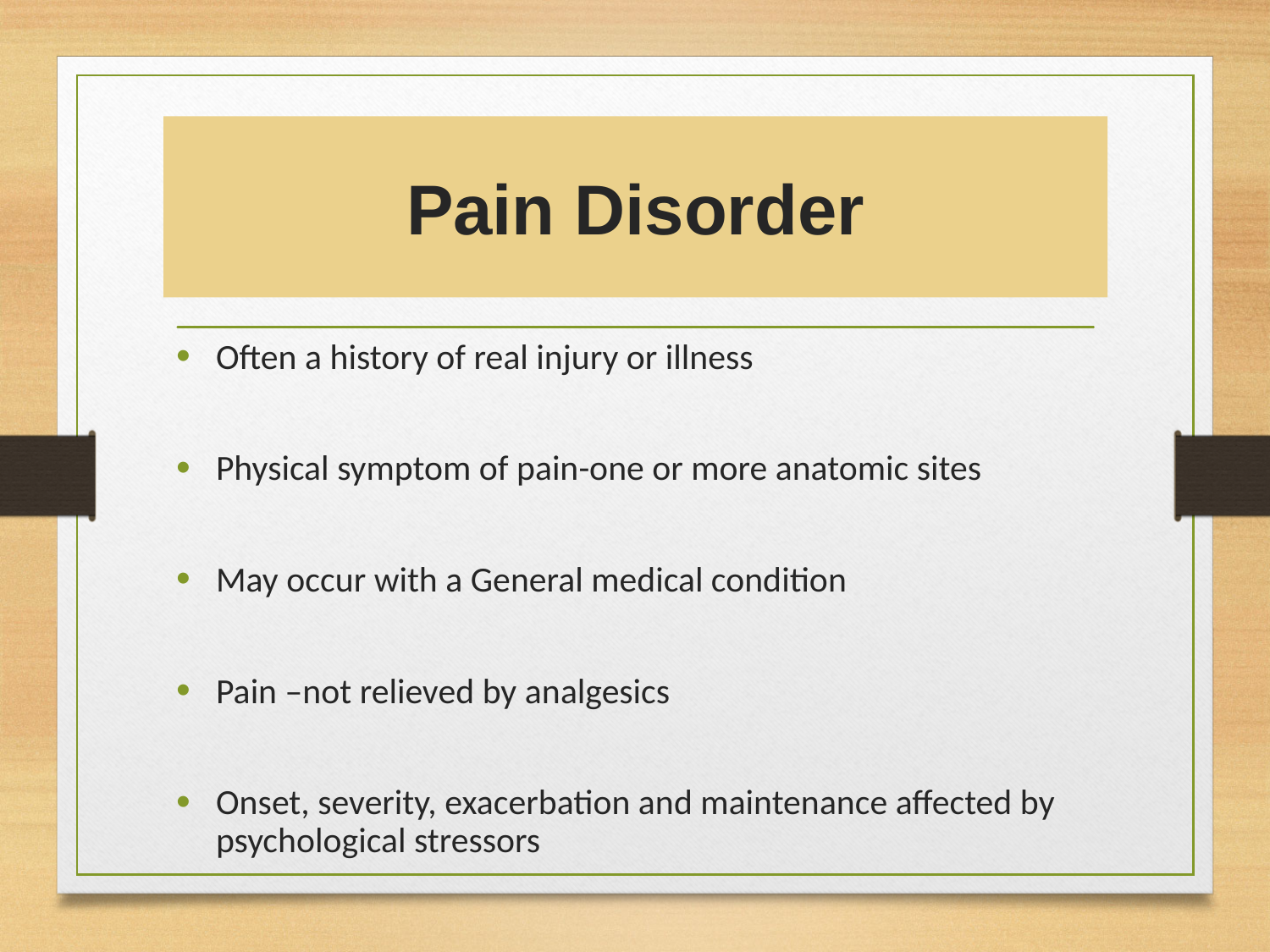

# Pain Disorder
Often a history of real injury or illness

Physical symptom of pain-one or more anatomic sites

May occur with a General medical condition

Pain –not relieved by analgesics

Onset, severity, exacerbation and maintenance affected by psychological stressors